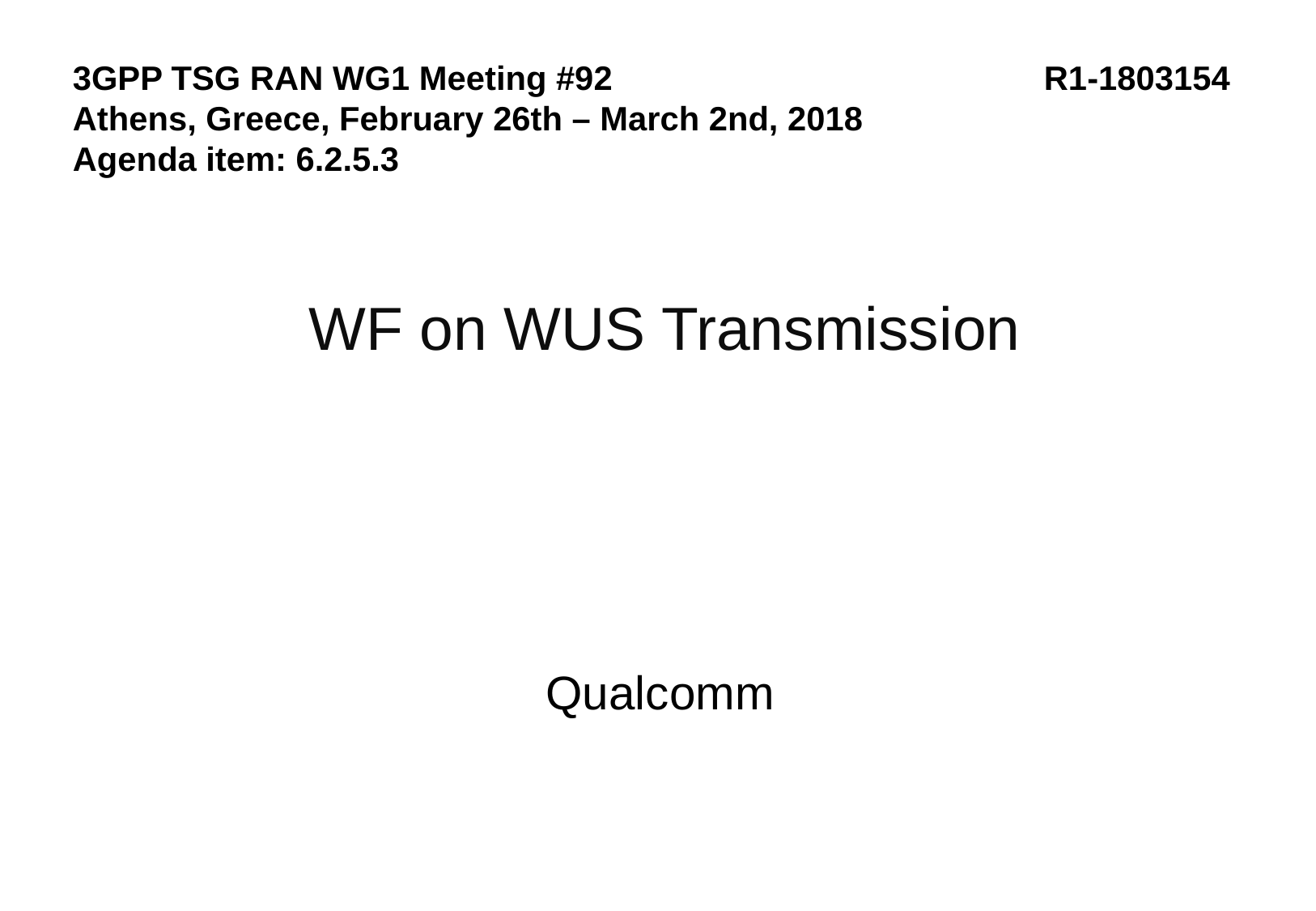

3GPP TSG RAN WG1 Meeting #92				R1-1803154
Athens, Greece, February 26th – March 2nd, 2018
Agenda item: 6.2.5.3
WF on WUS Transmission
Qualcomm